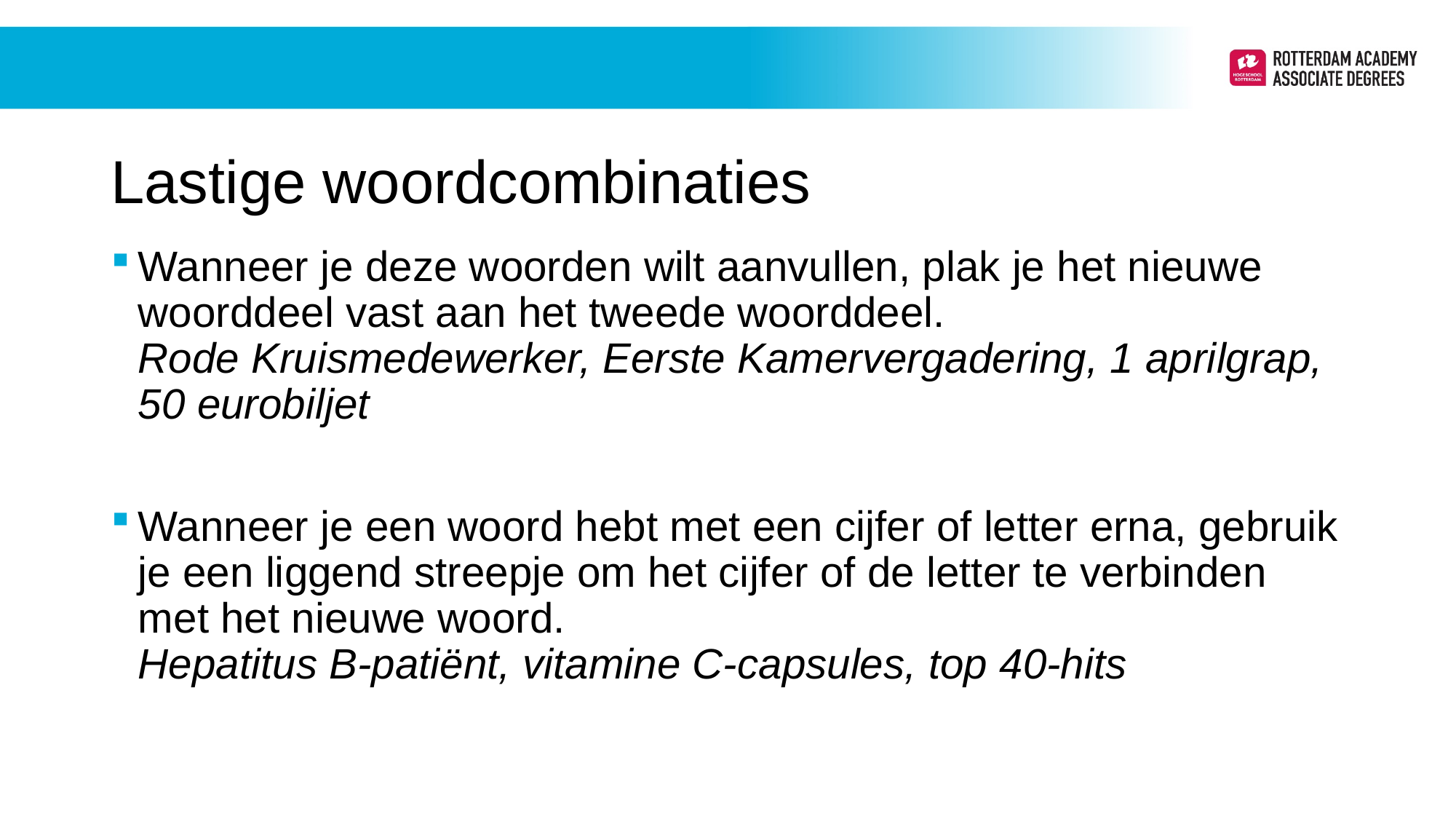

# Lastige woordcombinaties
Wanneer je deze woorden wilt aanvullen, plak je het nieuwe woorddeel vast aan het tweede woorddeel.
Rode Kruismedewerker, Eerste Kamervergadering, 1 aprilgrap, 50 eurobiljet

Wanneer je een woord hebt met een cijfer of letter erna, gebruik je een liggend streepje om het cijfer of de letter te verbinden met het nieuwe woord.
Hepatitus B-patiënt, vitamine C-capsules, top 40-hits